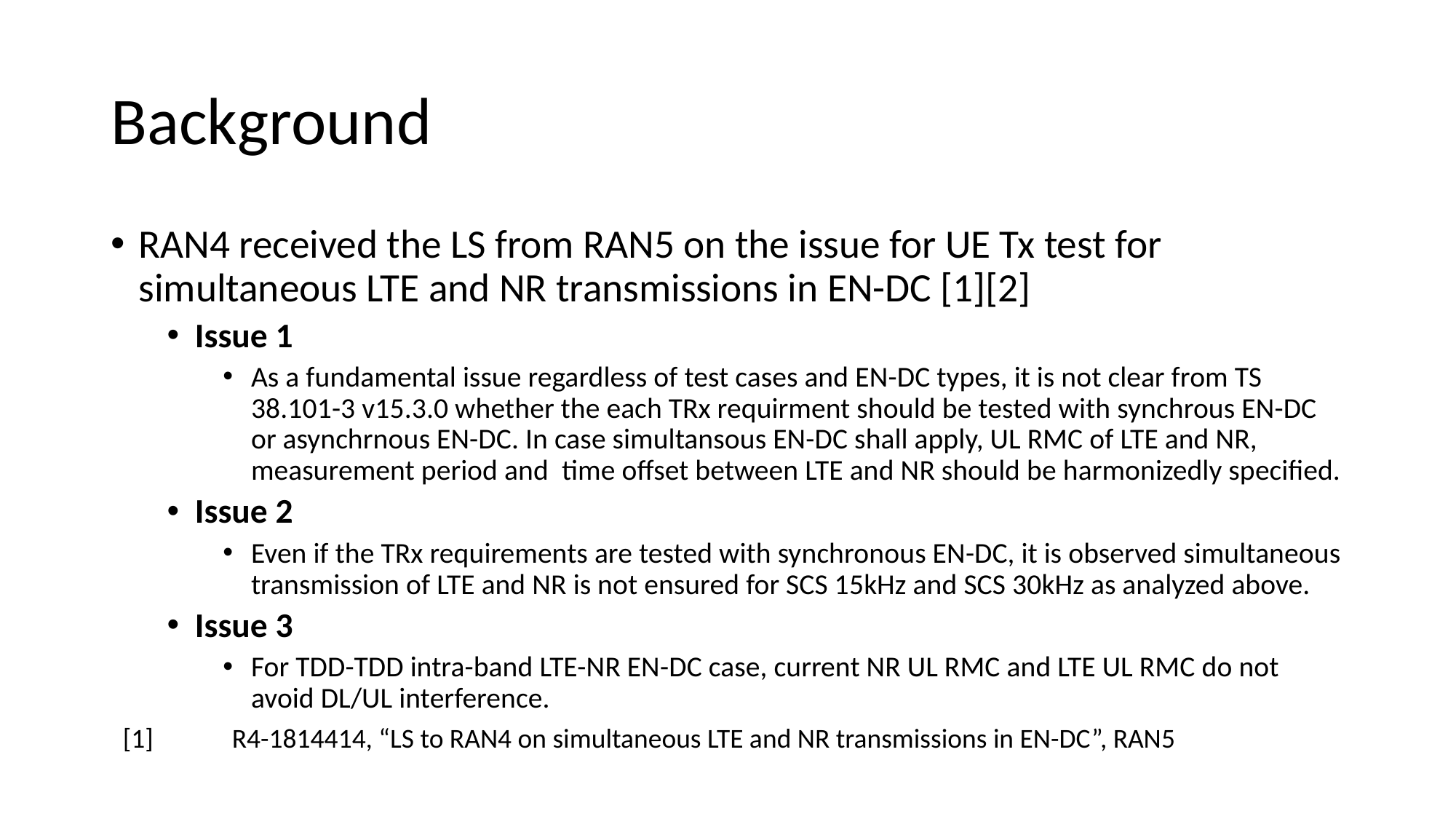

# Background
RAN4 received the LS from RAN5 on the issue for UE Tx test for simultaneous LTE and NR transmissions in EN-DC [1][2]
Issue 1
As a fundamental issue regardless of test cases and EN-DC types, it is not clear from TS 38.101-3 v15.3.0 whether the each TRx requirment should be tested with synchrous EN-DC or asynchrnous EN-DC. In case simultansous EN-DC shall apply, UL RMC of LTE and NR, measurement period and  time offset between LTE and NR should be harmonizedly specified.
Issue 2
Even if the TRx requirements are tested with synchronous EN-DC, it is observed simultaneous transmission of LTE and NR is not ensured for SCS 15kHz and SCS 30kHz as analyzed above.
Issue 3
For TDD-TDD intra-band LTE-NR EN-DC case, current NR UL RMC and LTE UL RMC do not avoid DL/UL interference.

[1]	R4-1814414, “LS to RAN4 on simultaneous LTE and NR transmissions in EN-DC”, RAN5